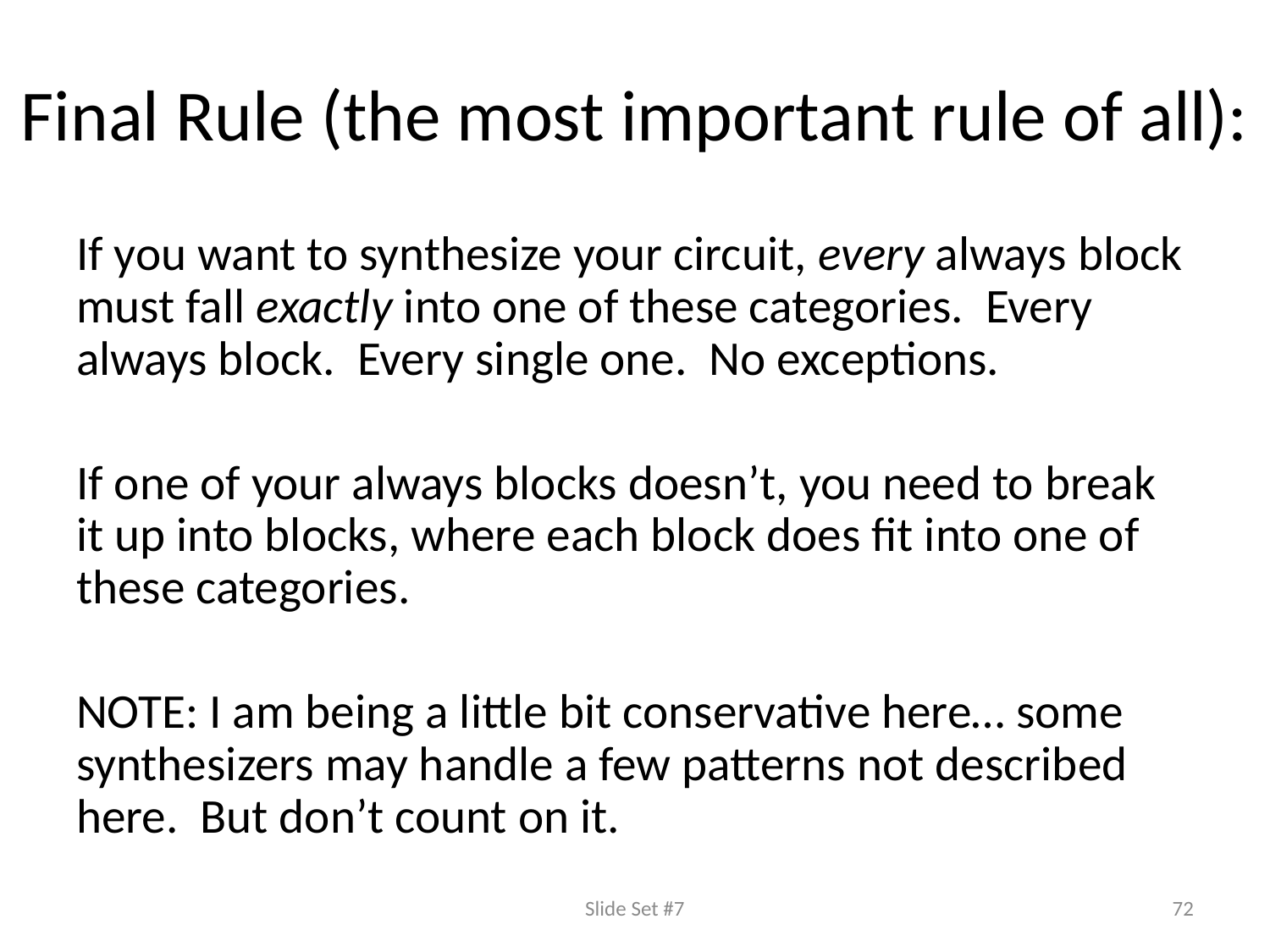

# Final Rule (the most important rule of all):
If you want to synthesize your circuit, every always block must fall exactly into one of these categories.  Every always block.  Every single one.  No exceptions.

If one of your always blocks doesn’t, you need to break it up into blocks, where each block does fit into one of these categories.

NOTE: I am being a little bit conservative here… some synthesizers may handle a few patterns not described here.  But don’t count on it.
Slide Set #7
72